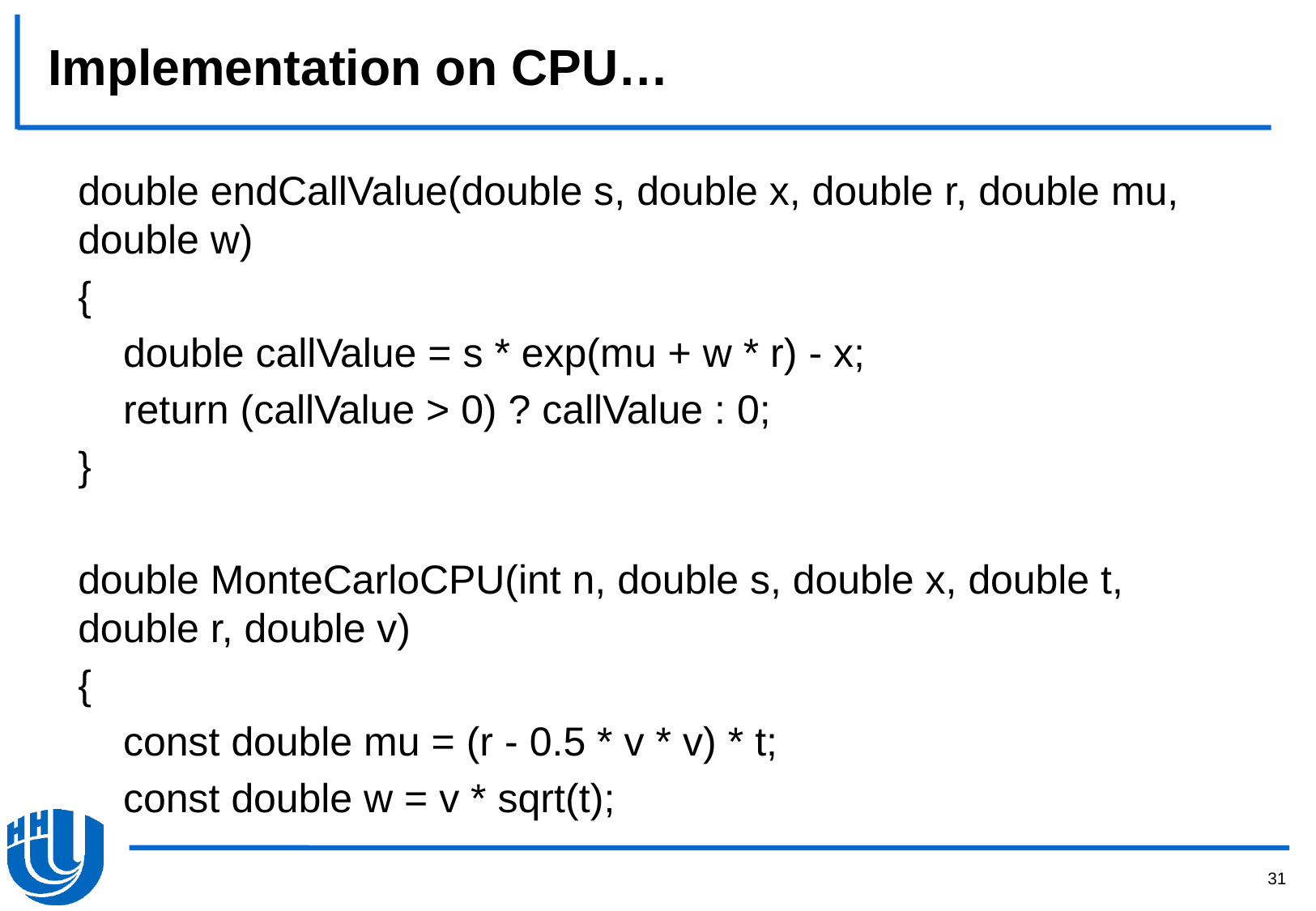

# Implementation on CPU…
double endCallValue(double s, double x, double r, double mu, double w)
{
    double callValue = s * exp(mu + w * r) - x;
    return (callValue > 0) ? callValue : 0;
}

double MonteCarloCPU(int n, double s, double x, double t, double r, double v)
{
    const double mu = (r - 0.5 * v * v) * t;
    const double w = v * sqrt(t);
31